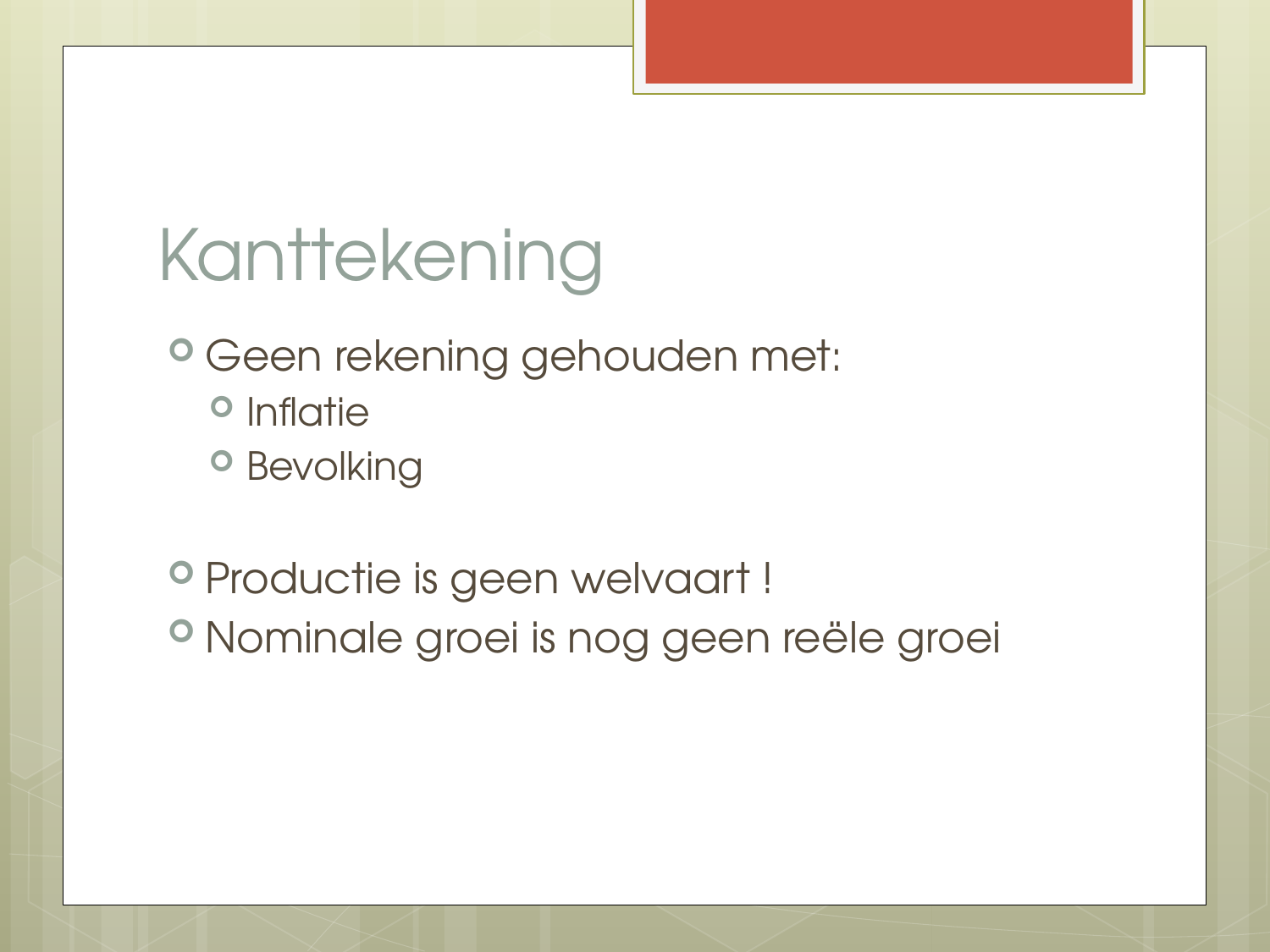

# Kanttekening
Geen rekening gehouden met:
Inflatie
Bevolking

Productie is geen welvaart !
Nominale groei is nog geen reële groei